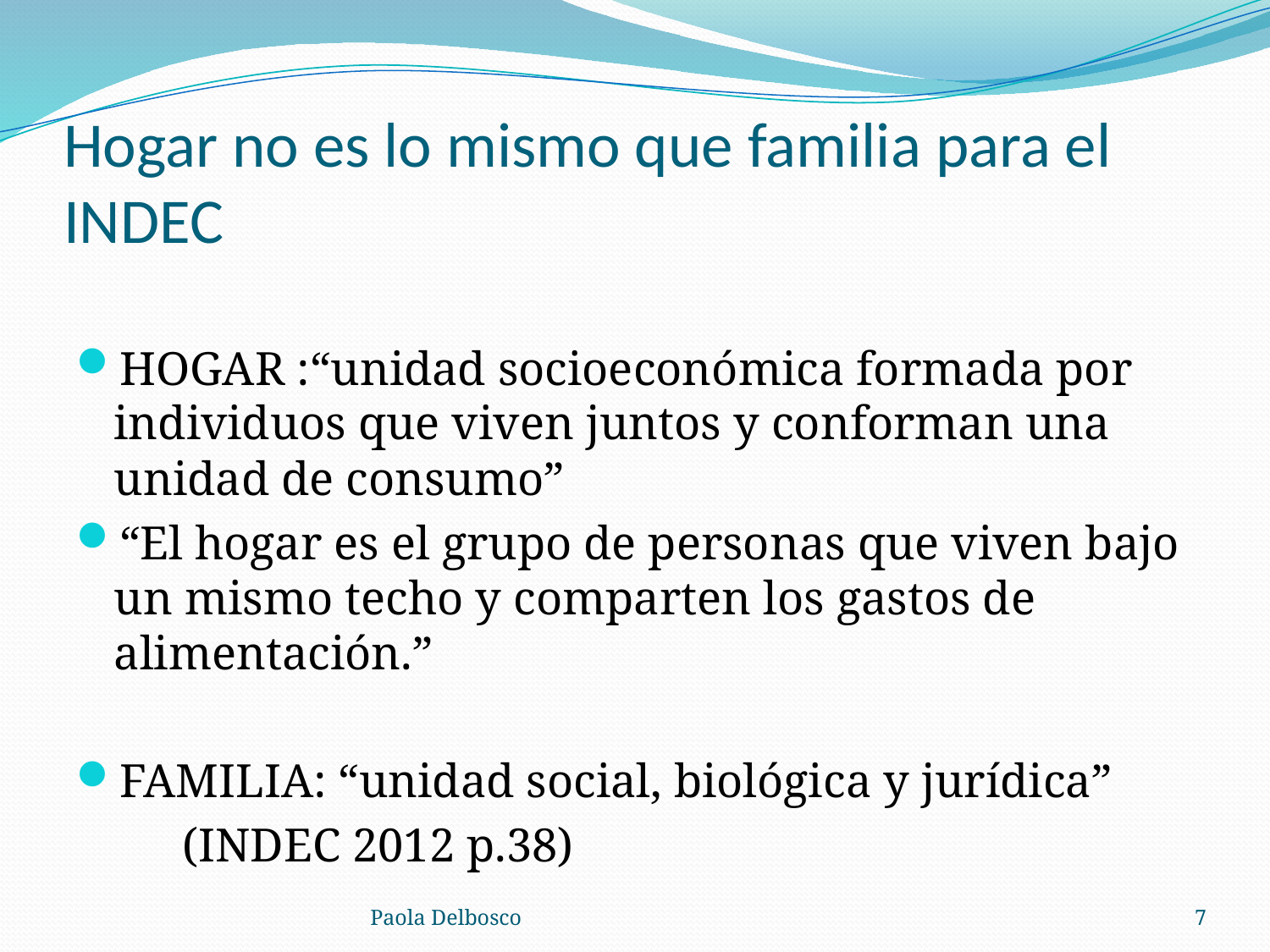

# Hogar no es lo mismo que familia para el INDEC

HOGAR :“unidad socioeconómica formada por individuos que viven juntos y conforman una unidad de consumo”
“El hogar es el grupo de personas que viven bajo un mismo techo y comparten los gastos de alimentación.”

FAMILIA: “unidad social, biológica y jurídica”
         (INDEC 2012 p.38)
Paola Delbosco
7